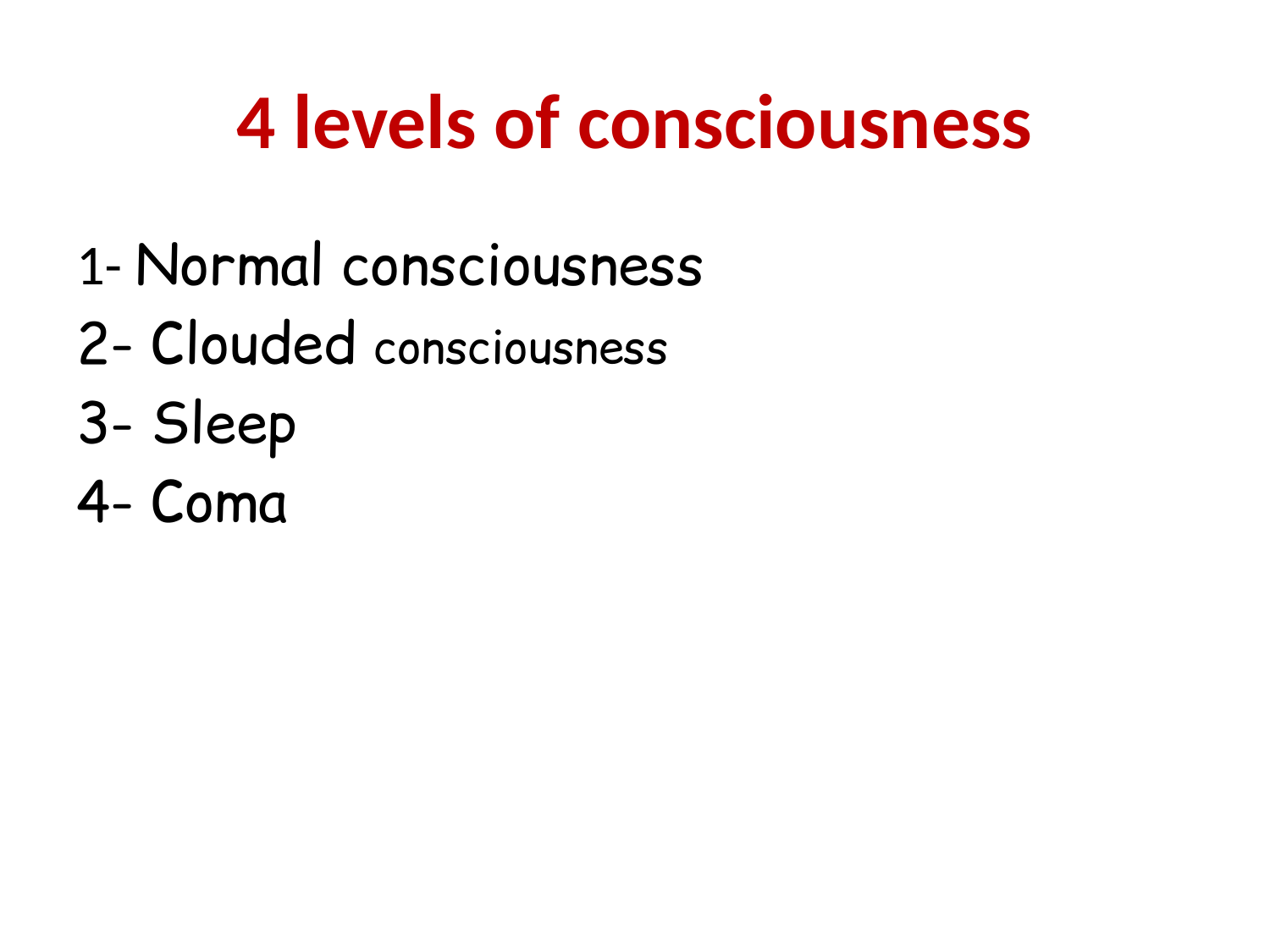

# 4 levels of consciousness
1- Normal consciousness
2- Clouded consciousness
3- Sleep
4- Coma